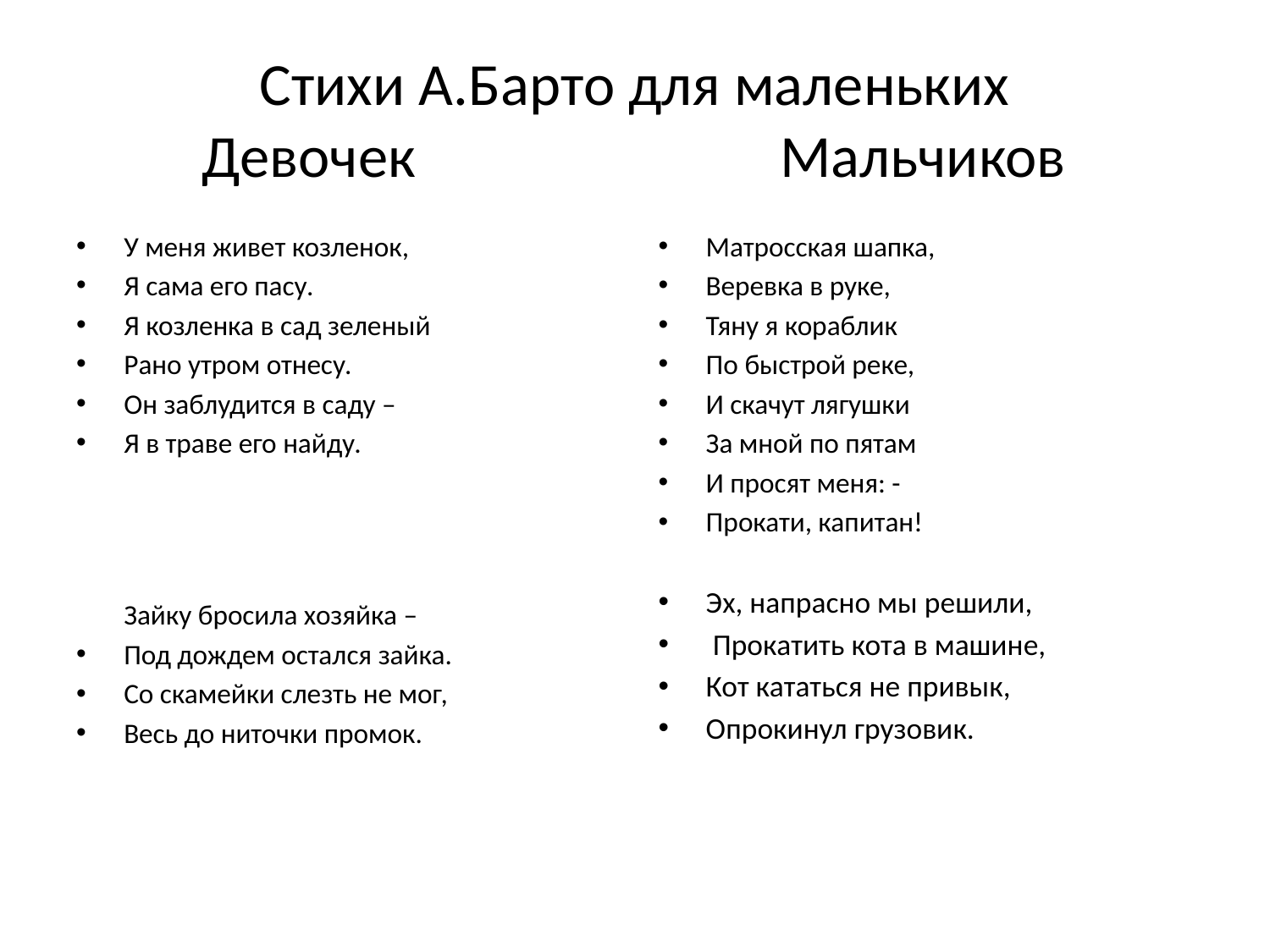

# Стихи А.Барто для маленьких Девочек                           Мальчиков
У меня живет козленок,
Я сама его пасу.
Я козленка в сад зеленый
Рано утром отнесу.
Он заблудится в саду –
Я в траве его найду.

Зайку бросила хозяйка –
Под дождем остался зайка.
Со скамейки слезть не мог,
Весь до ниточки промок.
Матросская шапка,
Веревка в руке,
Тяну я кораблик
По быстрой реке,
И скачут лягушки
За мной по пятам
И просят меня: -
Прокати, капитан!

Эх, напрасно мы решили,
 Прокатить кота в машине,
Кот кататься не привык,
Опрокинул грузовик.